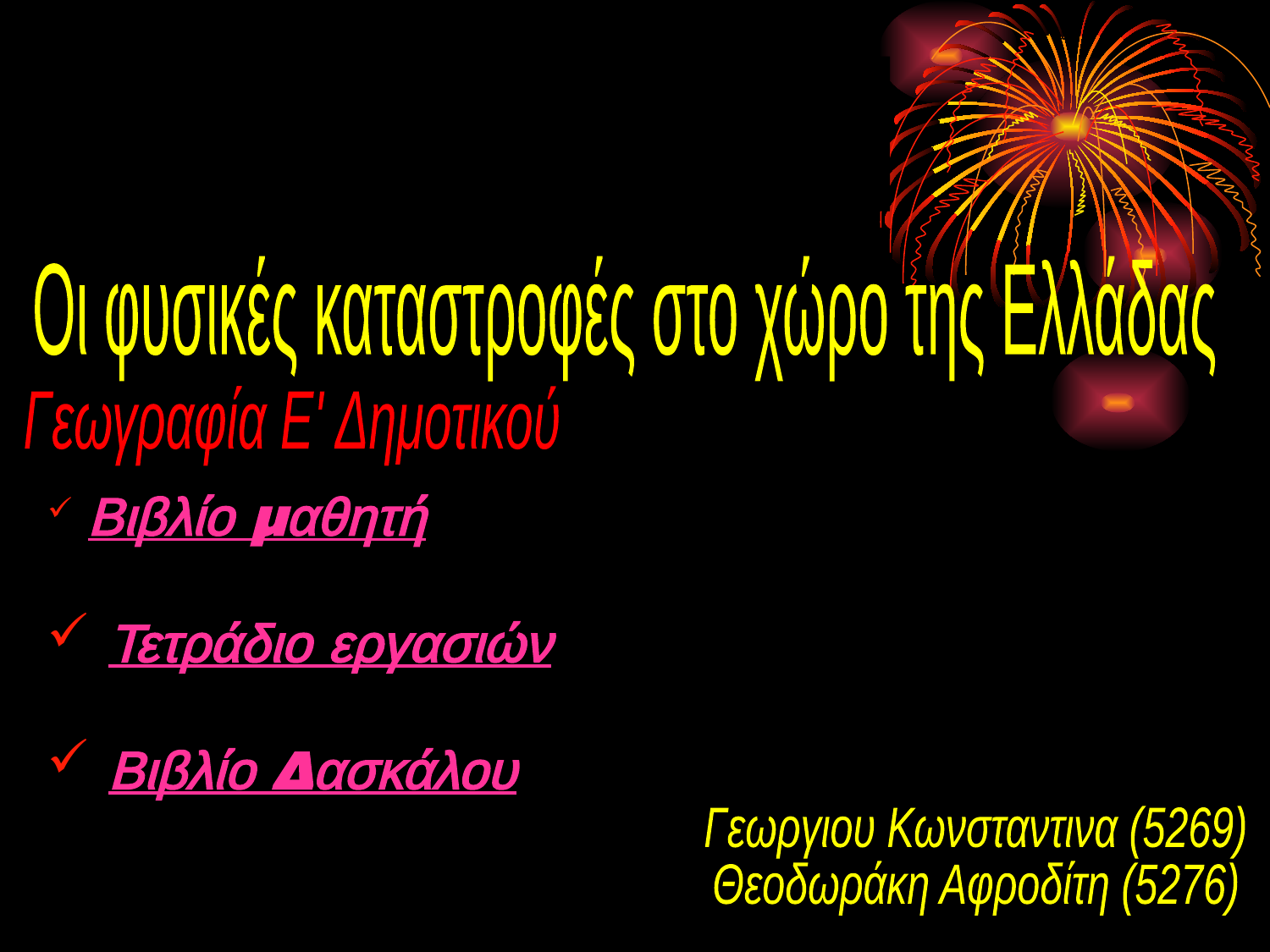

ΕΡΓΑΣΙΑ ΣΠΑ ΙΙΙ
Οι φυσικές καταστροφές στο χώρο της Ελλάδας
Γεωγραφία Ε' Δημοτικού
 Βιβλίο μαθητή

 Τετράδιο εργασιών

 Βιβλίο Δασκάλου

Γεωργιου Κωνσταντινα (5269)
Θεοδωράκη Αφροδίτη (5276)